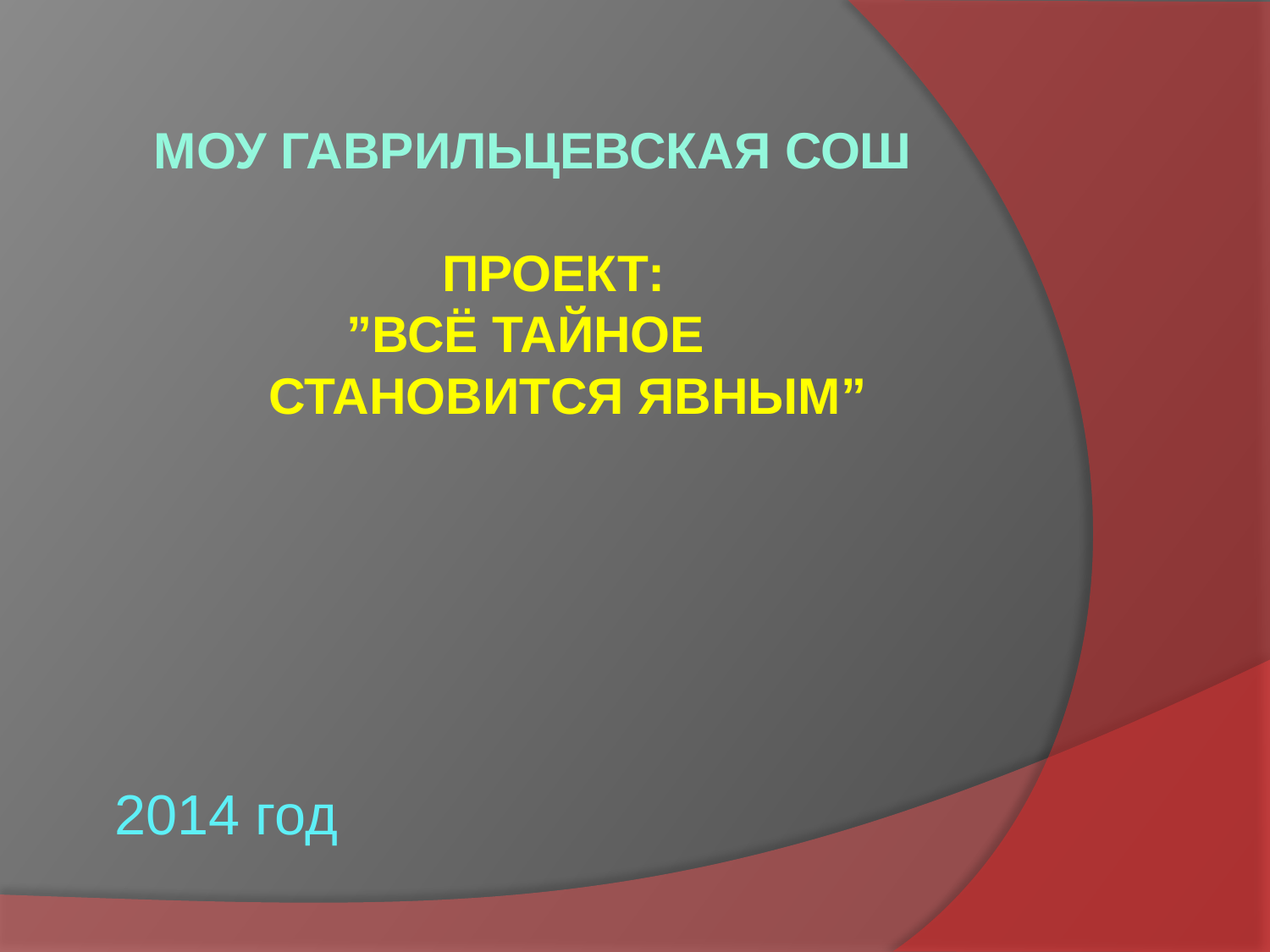

# МОУ Гаврильцевская СОШ проект: ”всё тайное становится явным”
2014 год